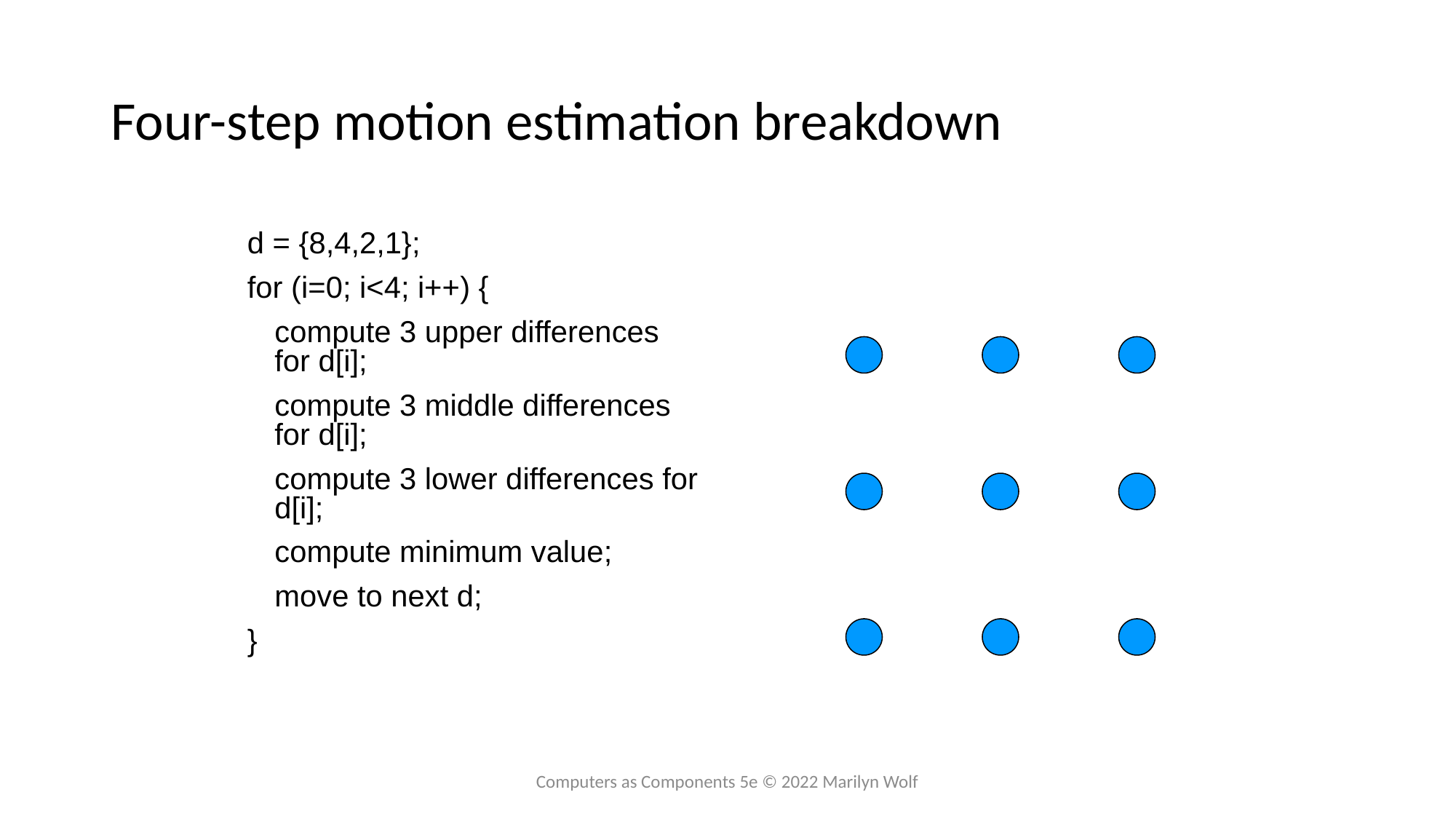

# Four-step motion estimation breakdown
d = {8,4,2,1};
for (i=0; i<4; i++) {
	compute 3 upper differences for d[i];
	compute 3 middle differences for d[i];
	compute 3 lower differences for d[i];
	compute minimum value;
	move to next d;
}

X

Computers as Components 5e © 2022 Marilyn Wolf